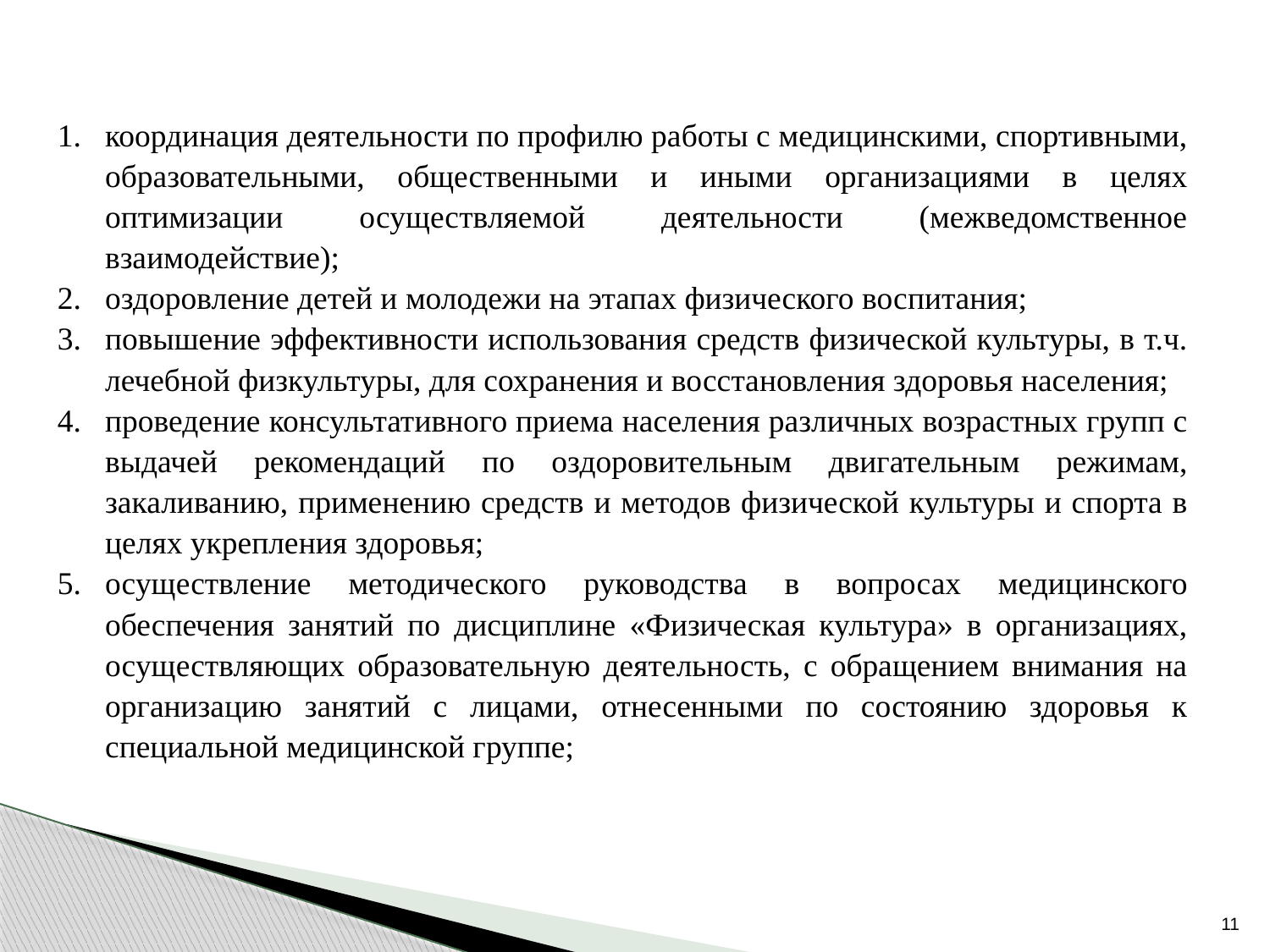

координация деятельности по профилю работы с медицинскими, спортивными, образовательными, общественными и иными организациями в целях оптимизации осуществляемой деятельности (межведомственное взаимодействие);
оздоровление детей и молодежи на этапах физического воспитания;
повышение эффективности использования средств физической культуры, в т.ч. лечебной физкультуры, для сохранения и восстановления здоровья населения;
проведение консультативного приема населения различных возрастных групп с выдачей рекомендаций по оздоровительным двигательным режимам, закаливанию, применению средств и методов физической культуры и спорта в целях укрепления здоровья;
осуществление методического руководства в вопросах медицинского обеспечения занятий по дисциплине «Физическая культура» в организациях, осуществляющих образовательную деятельность, с обращением внимания на организацию занятий с лицами, отнесенными по состоянию здоровья к специальной медицинской группе;
11